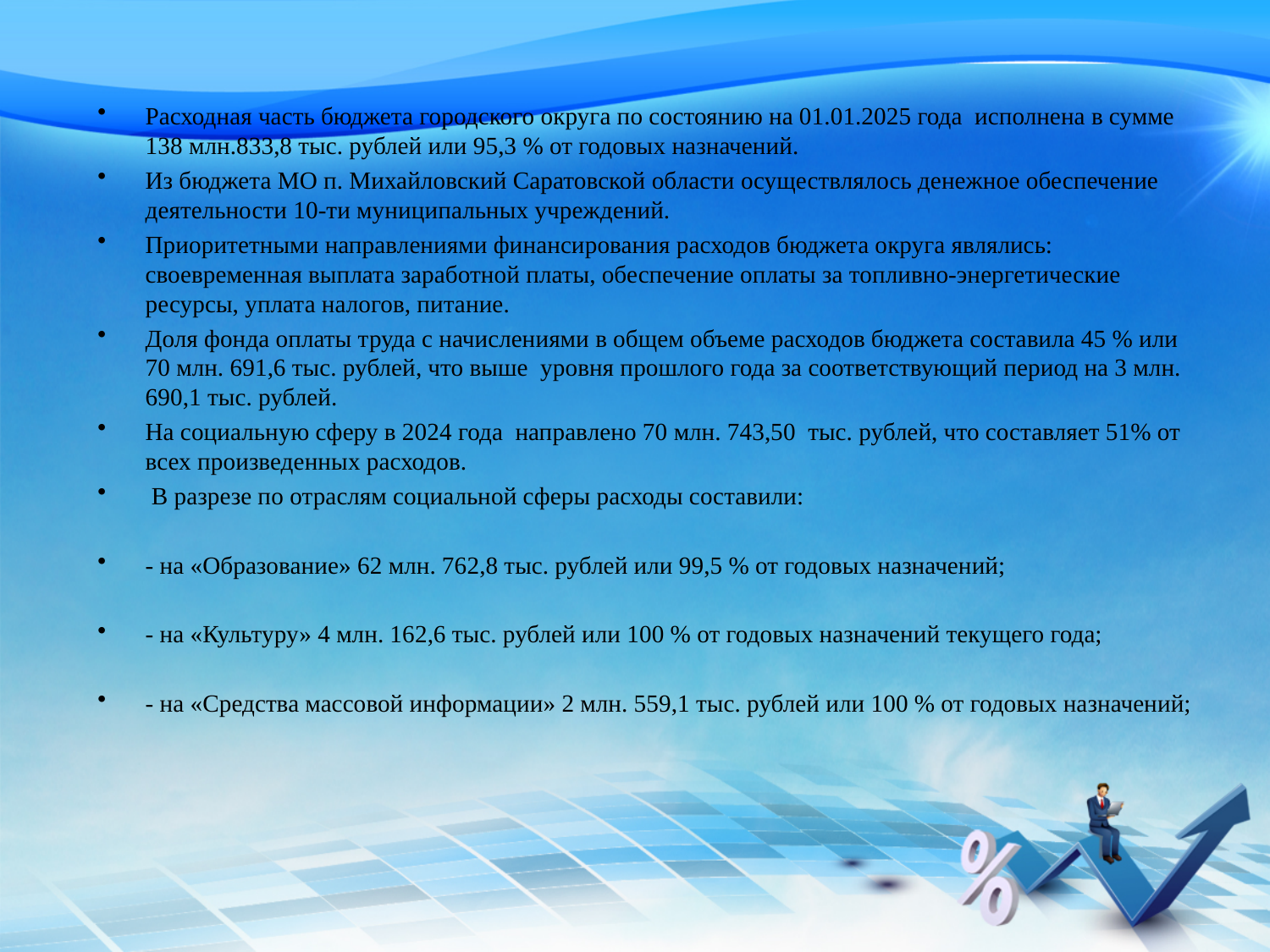

Расходная часть бюджета городского округа по состоянию на 01.01.2025 года  исполнена в сумме 138 млн.833,8 тыс. рублей или 95,3 % от годовых назначений.
Из бюджета МО п. Михайловский Саратовской области осуществлялось денежное обеспечение деятельности 10-ти муниципальных учреждений.
Приоритетными направлениями финансирования расходов бюджета округа являлись: своевременная выплата заработной платы, обеспечение оплаты за топливно-энергетические ресурсы, уплата налогов, питание.
Доля фонда оплаты труда с начислениями в общем объеме расходов бюджета составила 45 % или 70 млн. 691,6 тыс. рублей, что выше  уровня прошлого года за соответствующий период на 3 млн. 690,1 тыс. рублей.
На социальную сферу в 2024 года  направлено 70 млн. 743,50  тыс. рублей, что составляет 51% от всех произведенных расходов.
 В разрезе по отраслям социальной сферы расходы составили:

- на «Образование» 62 млн. 762,8 тыс. рублей или 99,5 % от годовых назначений;

- на «Культуру» 4 млн. 162,6 тыс. рублей или 100 % от годовых назначений текущего года;

- на «Средства массовой информации» 2 млн. 559,1 тыс. рублей или 100 % от годовых назначений;